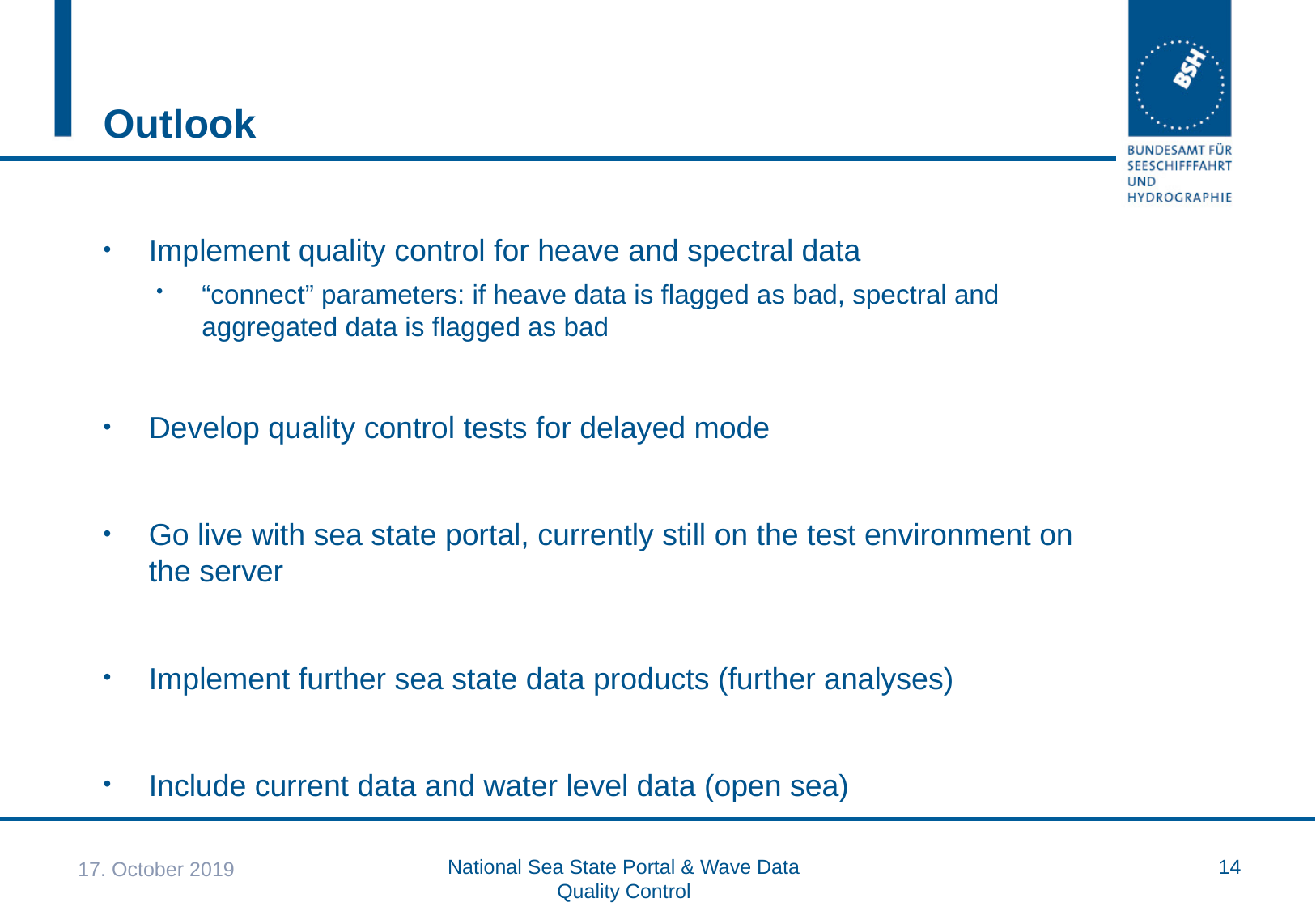

# Outlook
Implement quality control for heave and spectral data
“connect” parameters: if heave data is flagged as bad, spectral and aggregated data is flagged as bad

Develop quality control tests for delayed mode

Go live with sea state portal, currently still on the test environment on the server

Implement further sea state data products (further analyses)

Include current data and water level data (open sea)
17. October 2019
National Sea State Portal & Wave Data Quality Control
14